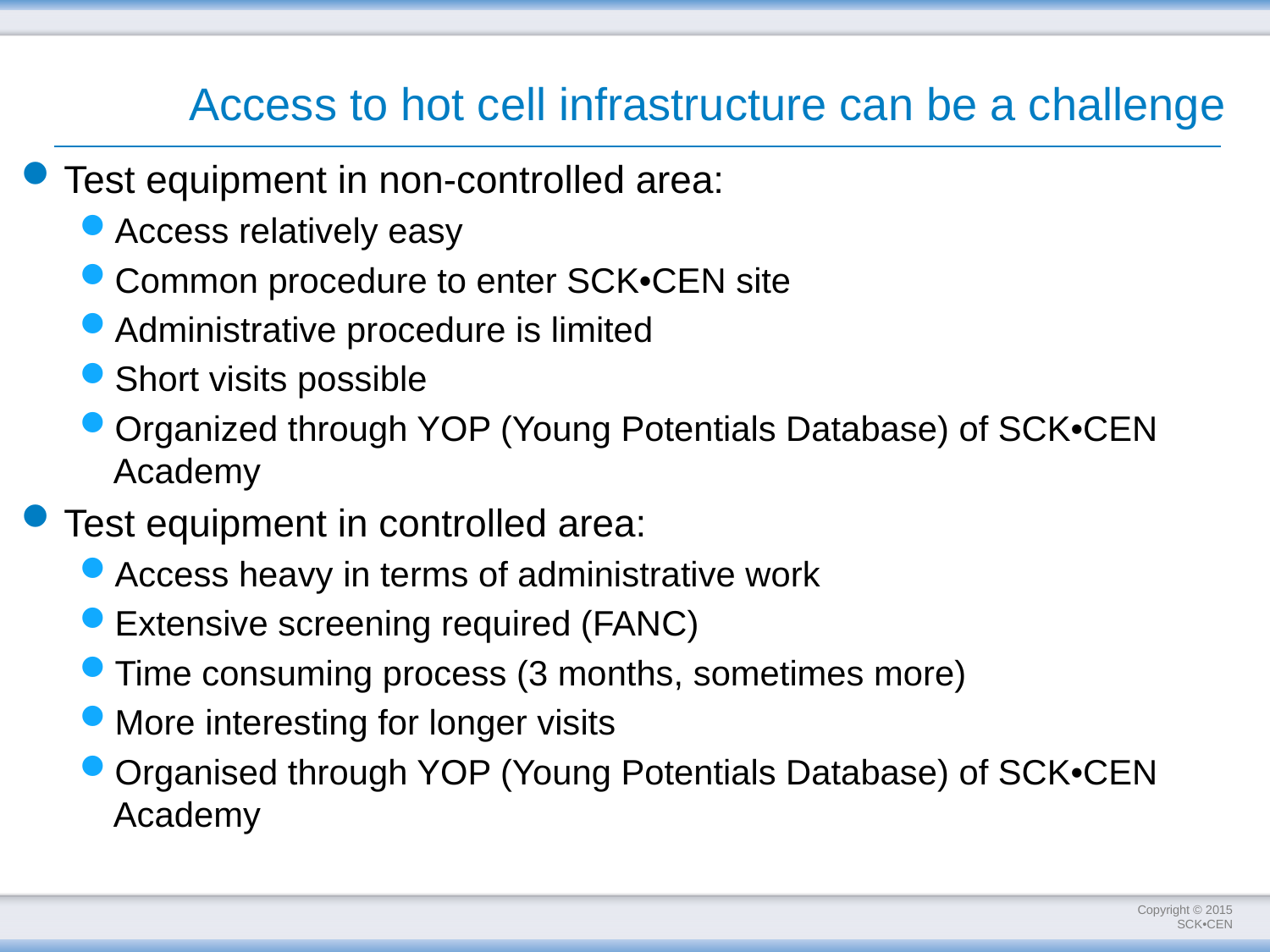

# Access to hot cell infrastructure can be a challenge
Test equipment in non-controlled area:
Access relatively easy
Common procedure to enter SCK•CEN site
Administrative procedure is limited
Short visits possible
Organized through YOP (Young Potentials Database) of SCK•CEN Academy
Test equipment in controlled area:
Access heavy in terms of administrative work
Extensive screening required (FANC)
Time consuming process (3 months, sometimes more)
More interesting for longer visits
Organised through YOP (Young Potentials Database) of SCK•CEN Academy